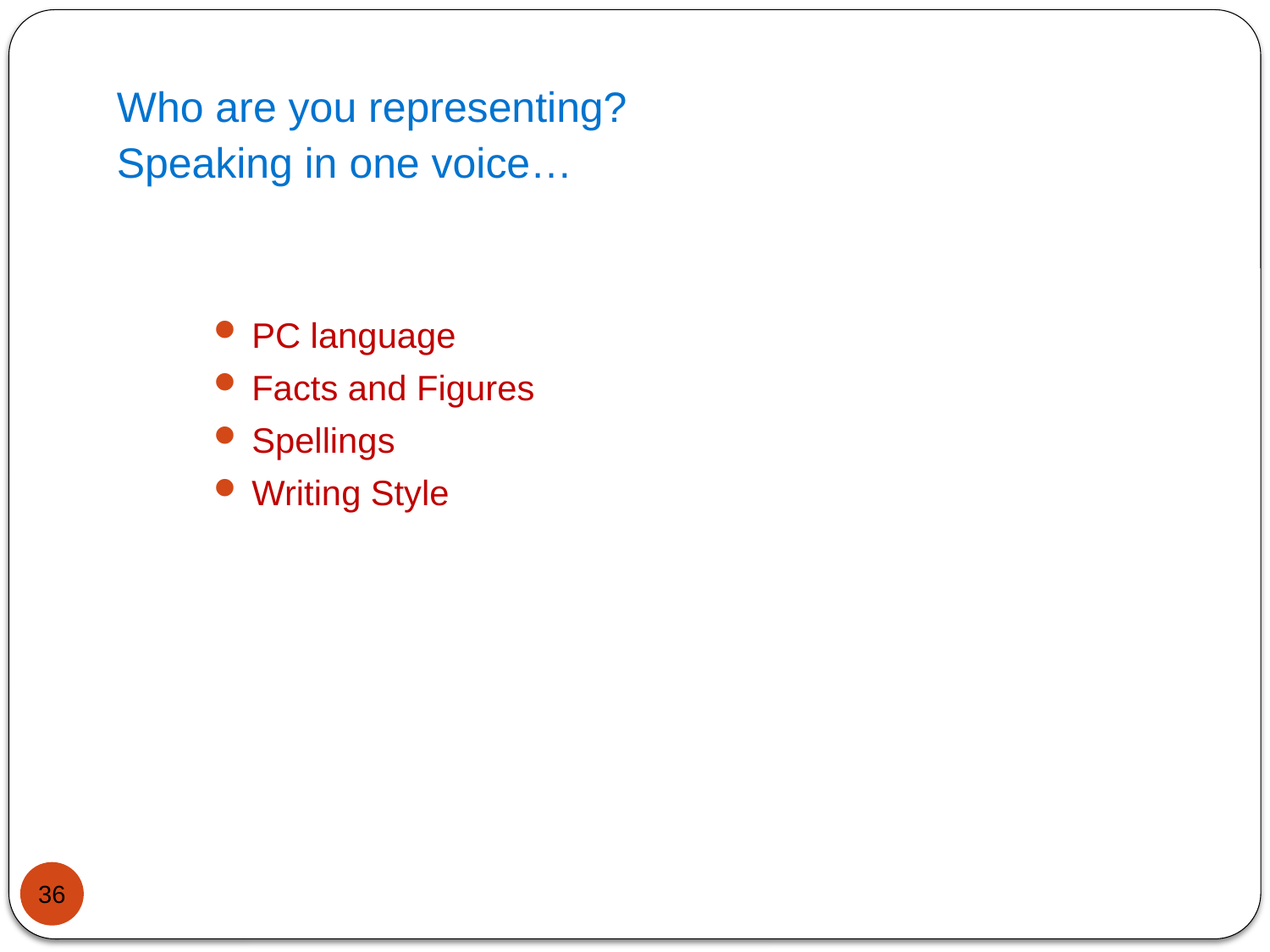

Who are you representing?
Speaking in one voice…

PC language
Facts and Figures
Spellings
Writing Style

36